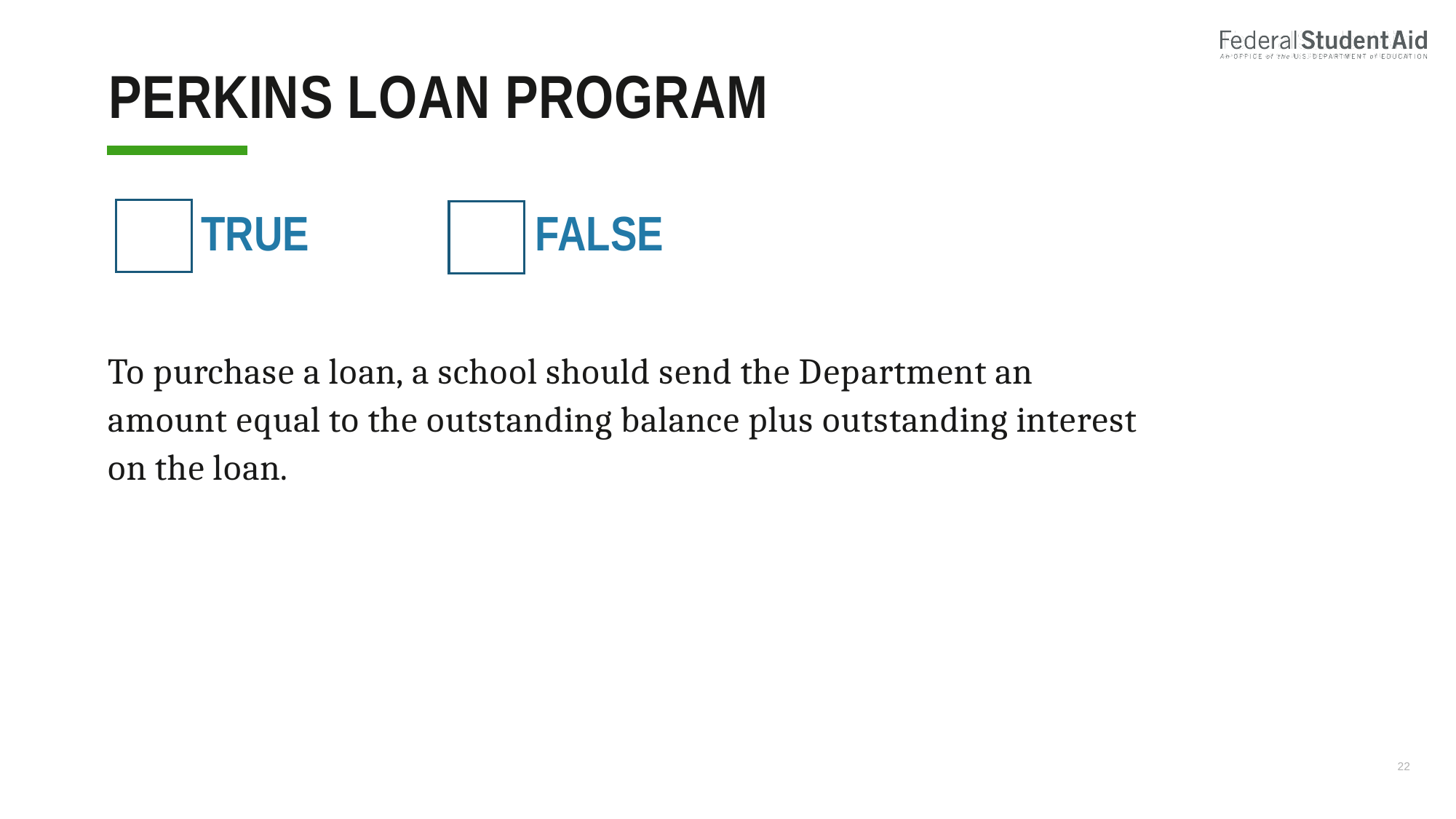

# Perkins loan program

           True                           false
To purchase a loan, a school should send the Department an amount equal to the outstanding balance plus outstanding interest on the loan.
22